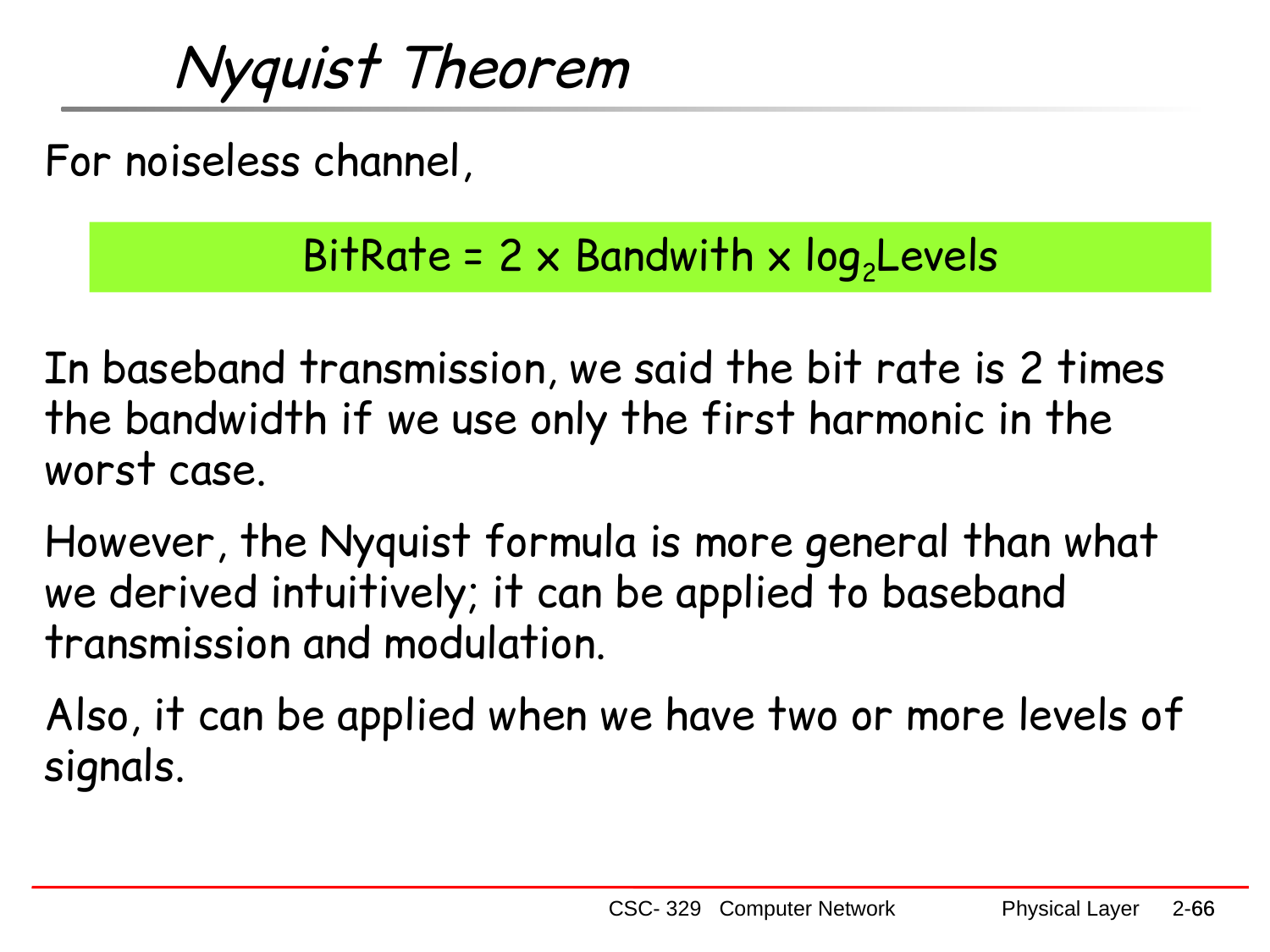

Nyquist Theorem

For noiseless channel,

In baseband transmission, we said the bit rate is 2 times the bandwidth if we use only the first harmonic in the worst case.
However, the Nyquist formula is more general than what we derived intuitively; it can be applied to baseband transmission and modulation.
Also, it can be applied when we have two or more levels of signals.

BitRate = 2 x Bandwith x log2Levels
CSC- 329   Computer Network                  Physical Layer
66
2-66